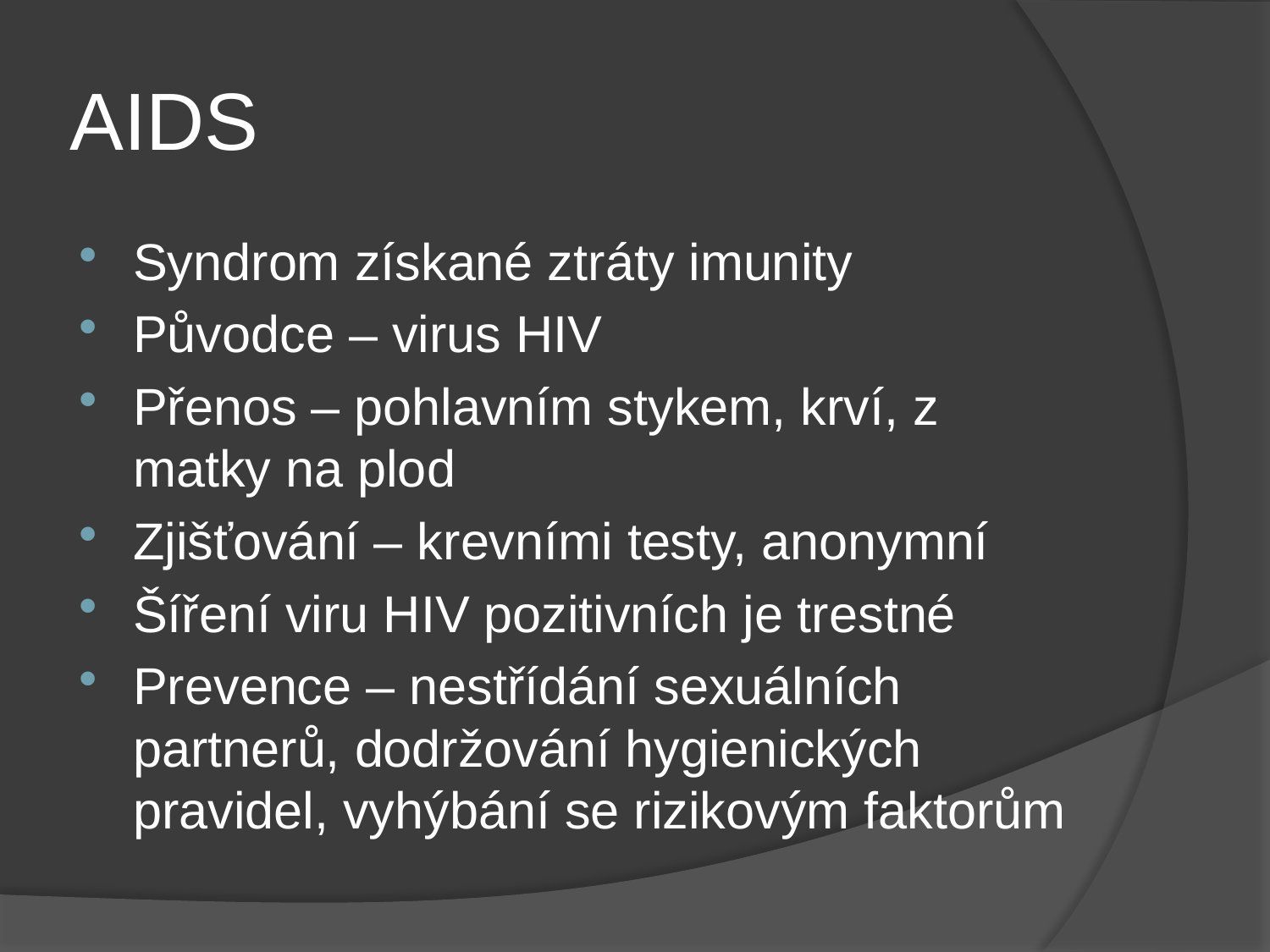

# AIDS
Syndrom získané ztráty imunity
Původce – virus HIV
Přenos – pohlavním stykem, krví, z matky na plod
Zjišťování – krevními testy, anonymní
Šíření viru HIV pozitivních je trestné
Prevence – nestřídání sexuálních partnerů, dodržování hygienických pravidel, vyhýbání se rizikovým faktorům